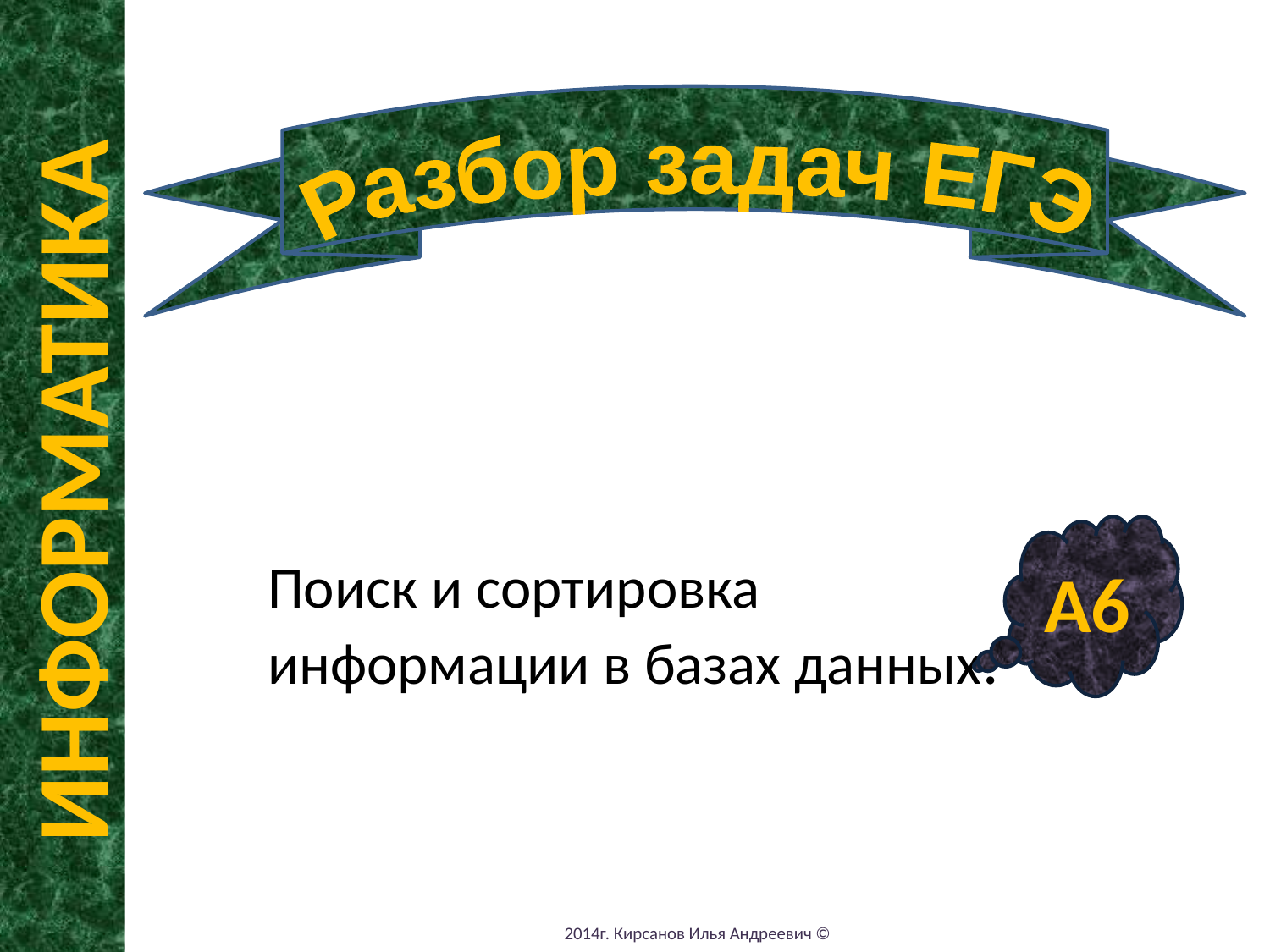

Разбор задач ЕГЭ
ИНФОРМАТИКА
Поиск и сортировка информации в базах данных.
А6
2014г. Кирсанов Илья Андреевич ©